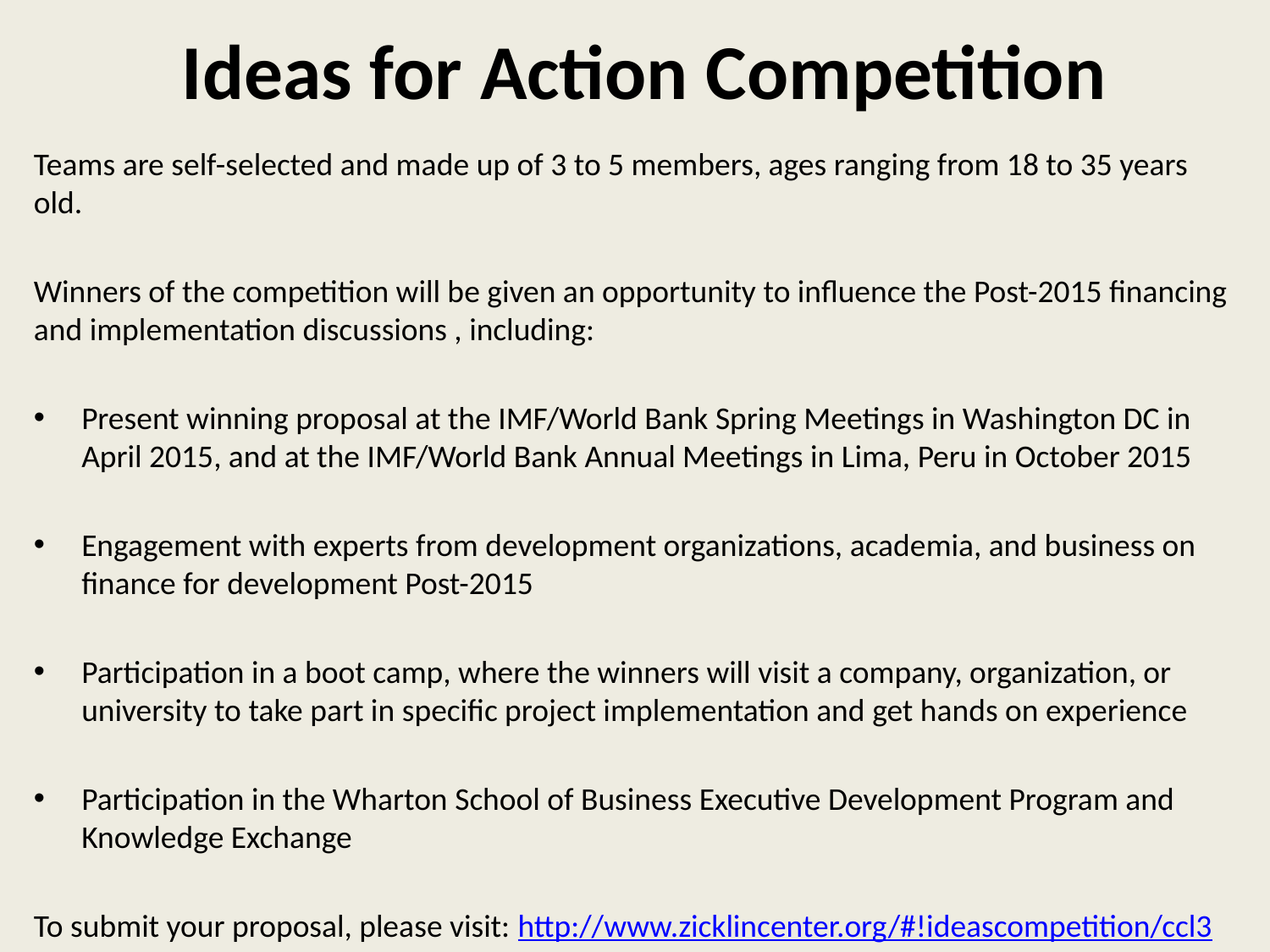

# Ideas for Action Competition
Teams are self-selected and made up of 3 to 5 members, ages ranging from 18 to 35 years old.

Winners of the competition will be given an opportunity to influence the Post-2015 financing and implementation discussions , including:

Present winning proposal at the IMF/World Bank Spring Meetings in Washington DC in April 2015, and at the IMF/World Bank Annual Meetings in Lima, Peru in October 2015

Engagement with experts from development organizations, academia, and business on finance for development Post-2015

Participation in a boot camp, where the winners will visit a company, organization, or university to take part in specific project implementation and get hands on experience

Participation in the Wharton School of Business Executive Development Program and Knowledge Exchange

To submit your proposal, please visit: http://www.zicklincenter.org/#!ideascompetition/ccl3